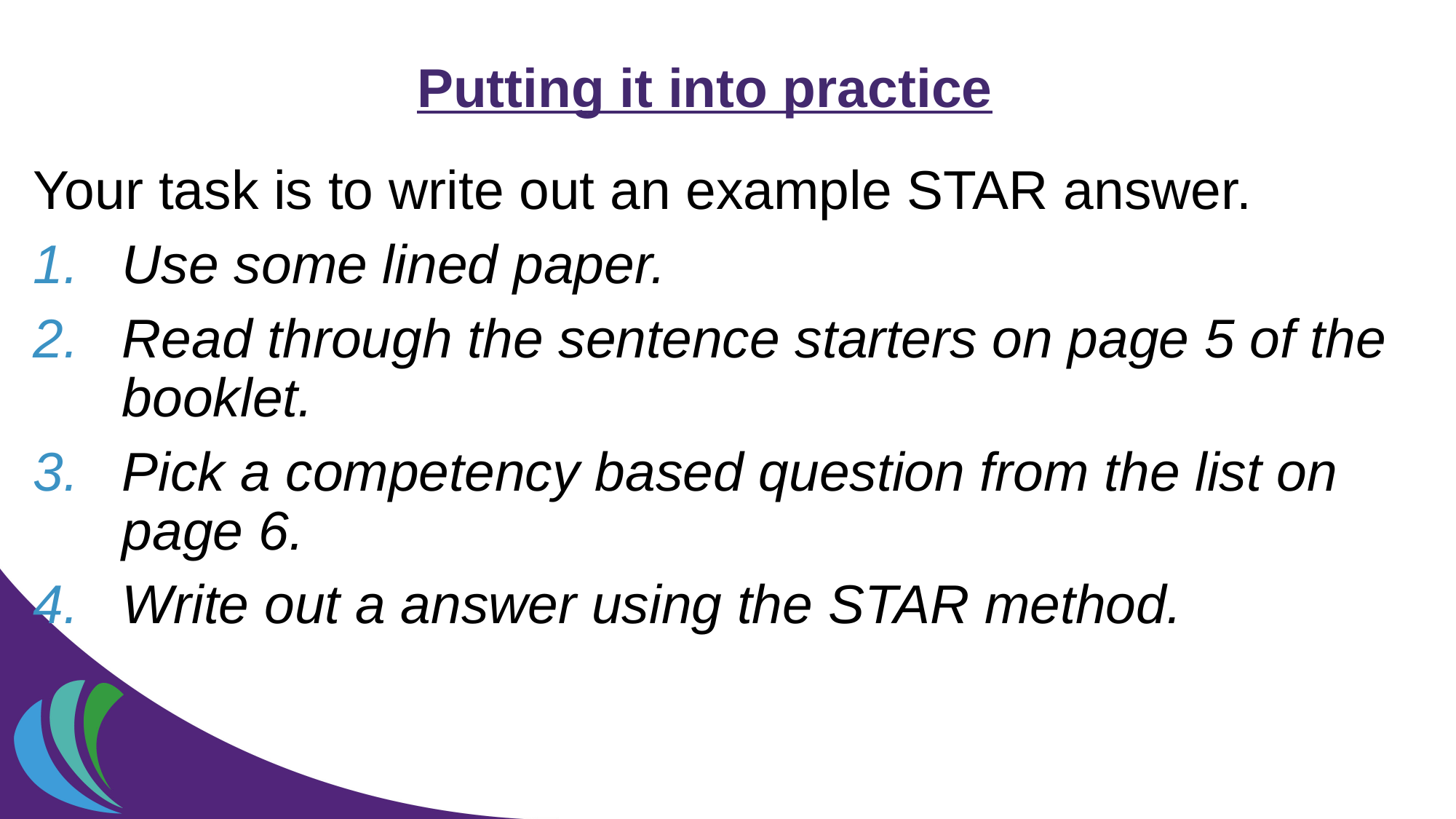

# Putting it into practice
Your task is to write out an example STAR answer.
Use some lined paper.
Read through the sentence starters on page 5 of the booklet.
Pick a competency based question from the list on page 6.
Write out a answer using the STAR method.